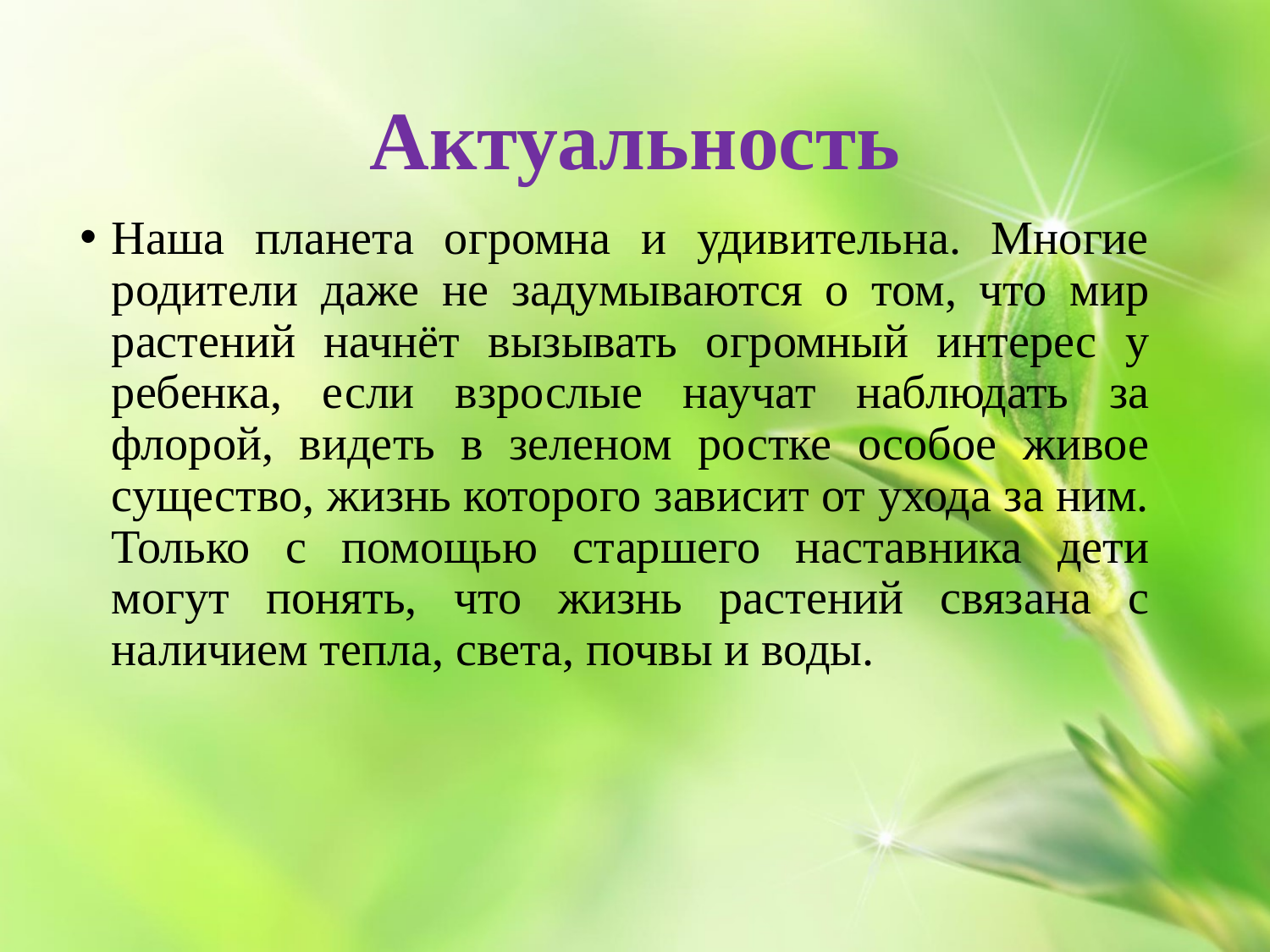

Актуальность
Наша планета огромна и удивительна. Многие родители даже не задумываются о том, что мир растений начнёт вызывать огромный интерес у ребенка, если взрослые научат наблюдать за флорой, видеть в зеленом ростке особое живое существо, жизнь которого зависит от ухода за ним. Только с помощью старшего наставника дети могут понять, что жизнь растений связана с наличием тепла, света, почвы и воды.